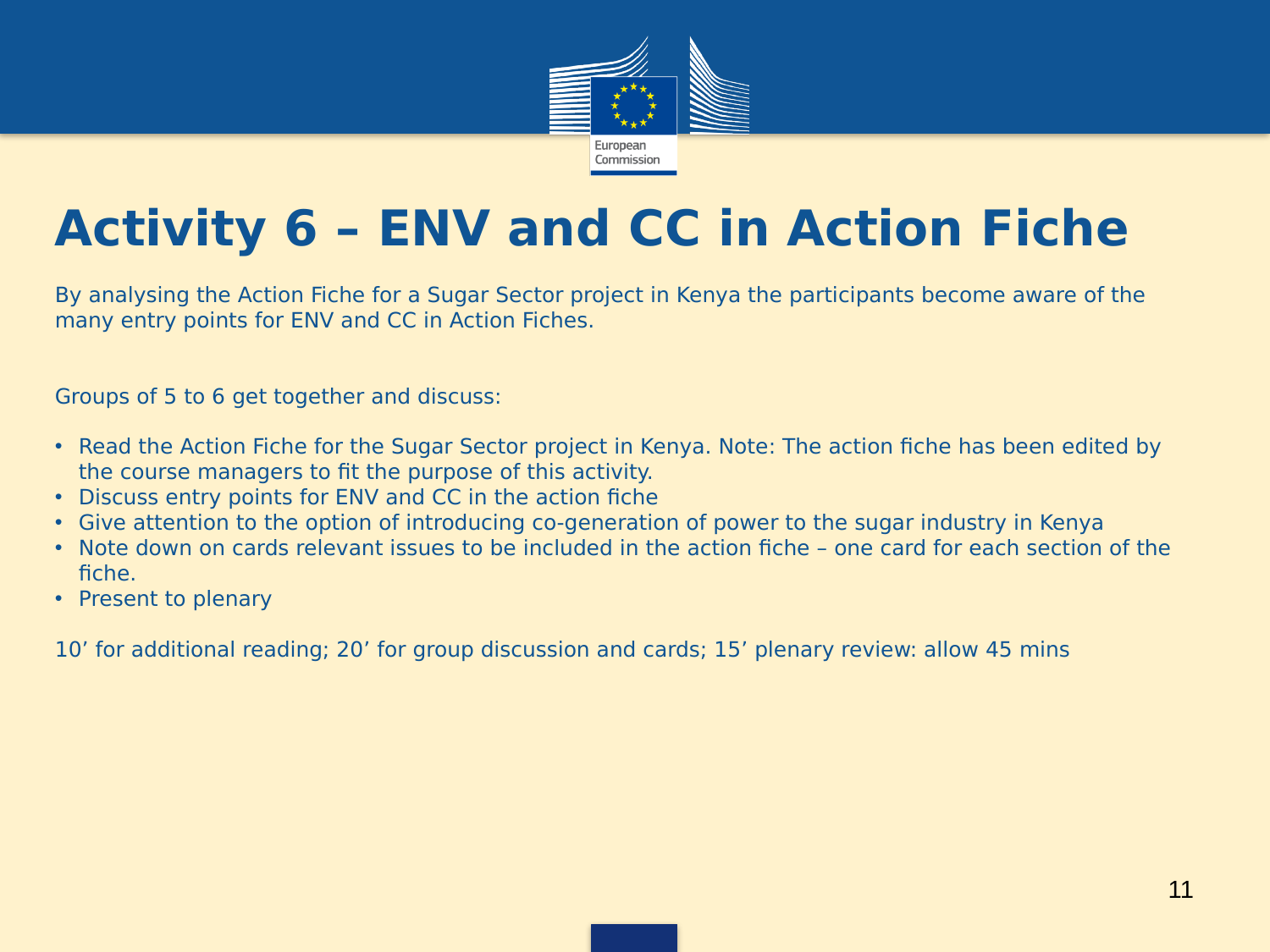

Activity 6 – ENV and CC in Action Fiche

By analysing the Action Fiche for a Sugar Sector project in Kenya the participants become aware of the many entry points for ENV and CC in Action Fiches.

Groups of 5 to 6 get together and discuss:

Read the Action Fiche for the Sugar Sector project in Kenya. Note: The action fiche has been edited by the course managers to fit the purpose of this activity.
Discuss entry points for ENV and CC in the action fiche
Give attention to the option of introducing co-generation of power to the sugar industry in Kenya
Note down on cards relevant issues to be included in the action fiche – one card for each section of the fiche.
Present to plenary

10’ for additional reading; 20’ for group discussion and cards; 15’ plenary review: allow 45 mins
11